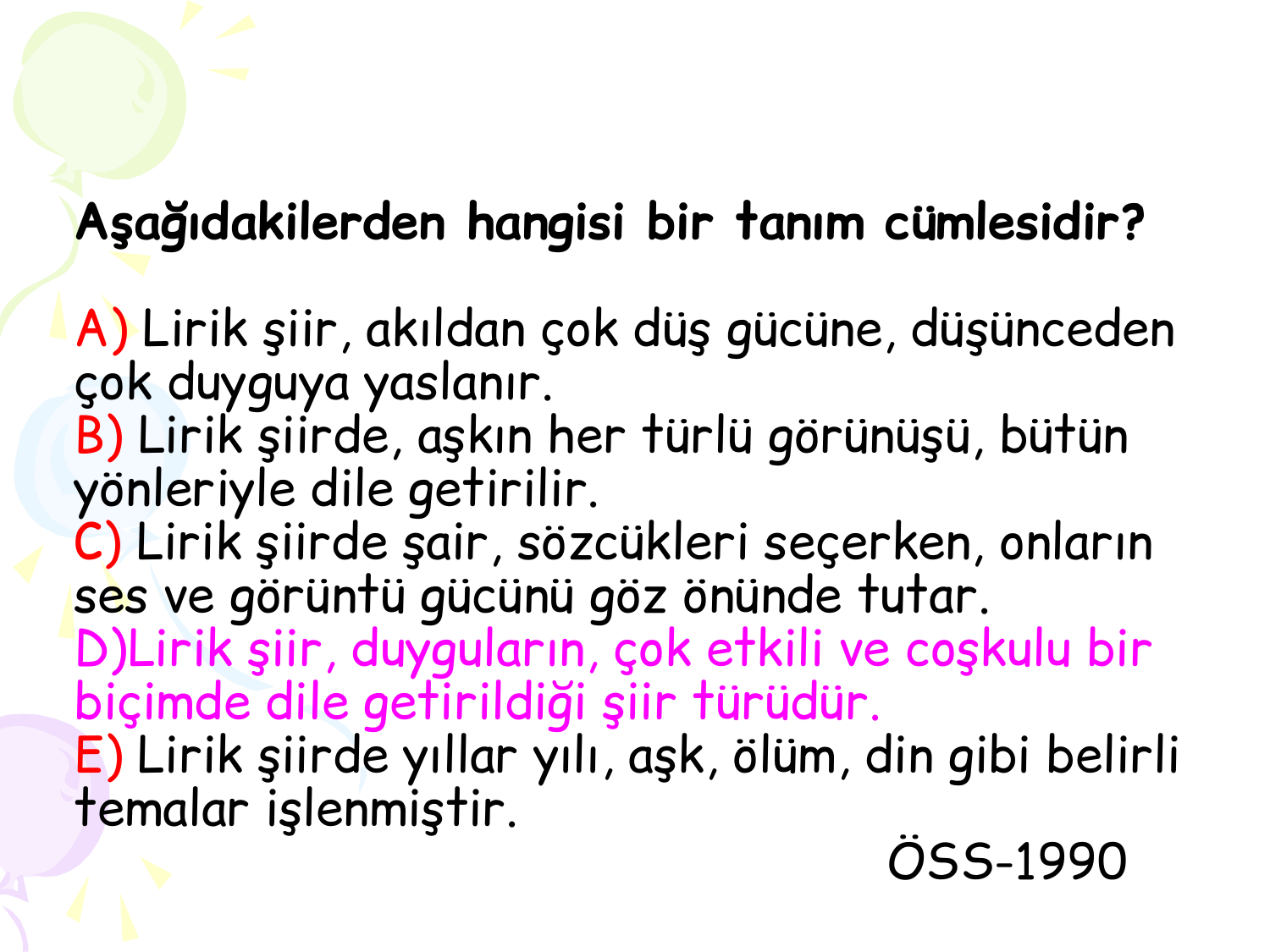

# Aşağıdakilerden hangisi bir tanım cümlesidir? A) Lirik şiir, akıldan çok düş gücüne, düşünceden çok duyguya yaslanır. B) Lirik şiirde, aşkın her türlü görünüşü, bütün yönleriyle dile getirilir. C) Lirik şiirde şair, sözcükleri seçerken, onların ses ve görüntü gücünü göz önünde tutar. D)Lirik şiir, duyguların, çok etkili ve coşkulu bir biçimde dile getirildiği şiir türüdür. E) Lirik şiirde yıllar yılı, aşk, ölüm, din gibi belirli temalar işlenmiştir. ÖSS-1990